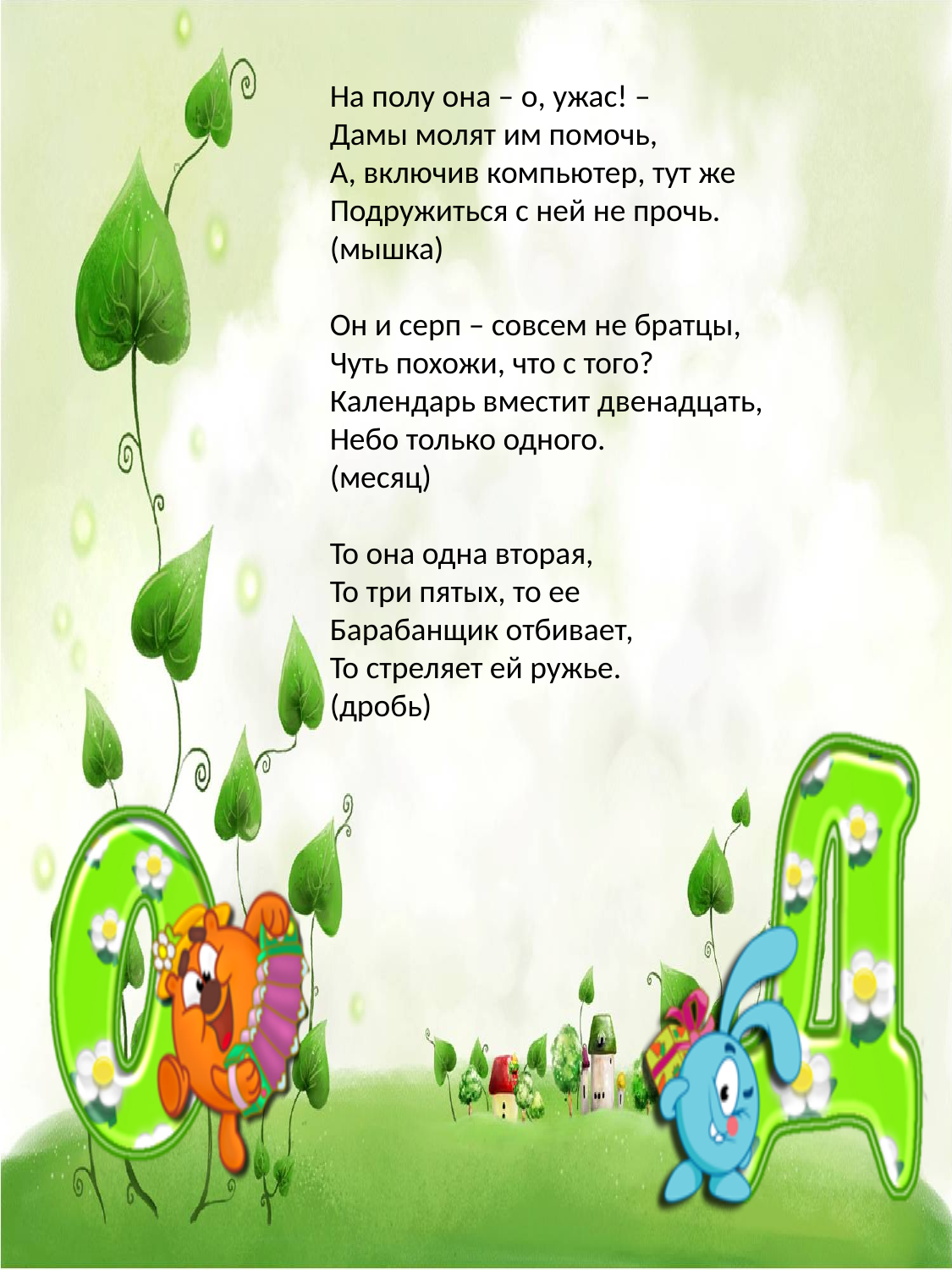

На полу она – о, ужас! –
Дамы молят им помочь,
А, включив компьютер, тут же
Подружиться с ней не прочь.
(мышка)
Он и серп – совсем не братцы,
Чуть похожи, что с того?
Календарь вместит двенадцать,
Небо только одного.
(месяц)
То она одна вторая,
То три пятых, то ее
Барабанщик отбивает,
То стреляет ей ружье.
(дробь)